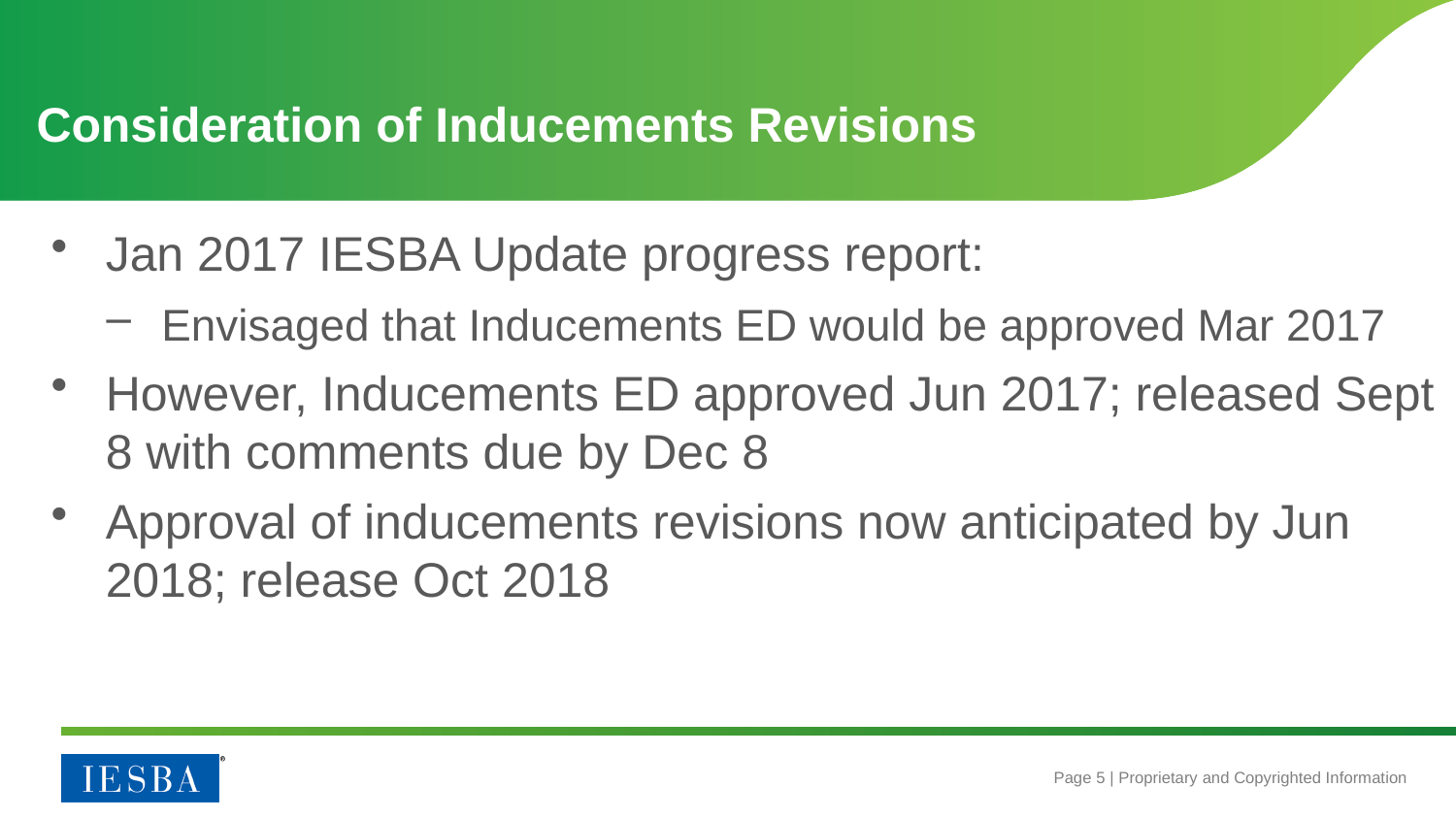

# Consideration of Inducements Revisions
Jan 2017 IESBA Update progress report:
Envisaged that Inducements ED would be approved Mar 2017
However, Inducements ED approved Jun 2017; released Sept 8 with comments due by Dec 8
Approval of inducements revisions now anticipated by Jun 2018; release Oct 2018